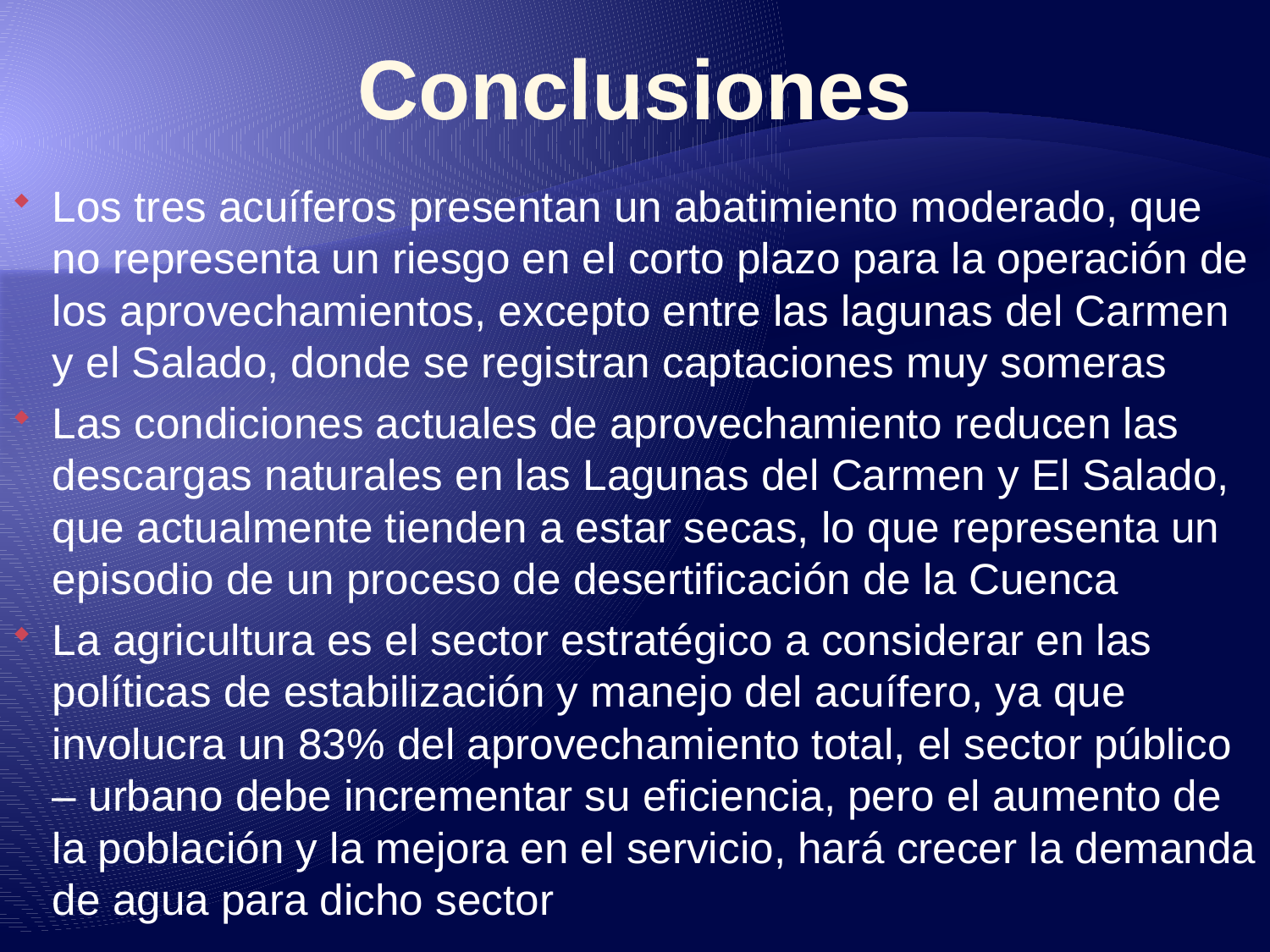

# Conclusiones
Los tres acuíferos presentan un abatimiento moderado, que no representa un riesgo en el corto plazo para la operación de los aprovechamientos, excepto entre las lagunas del Carmen y el Salado, donde se registran captaciones muy someras
Las condiciones actuales de aprovechamiento reducen las descargas naturales en las Lagunas del Carmen y El Salado, que actualmente tienden a estar secas, lo que representa un episodio de un proceso de desertificación de la Cuenca
La agricultura es el sector estratégico a considerar en las políticas de estabilización y manejo del acuífero, ya que involucra un 83% del aprovechamiento total, el sector público – urbano debe incrementar su eficiencia, pero el aumento de la población y la mejora en el servicio, hará crecer la demanda de agua para dicho sector